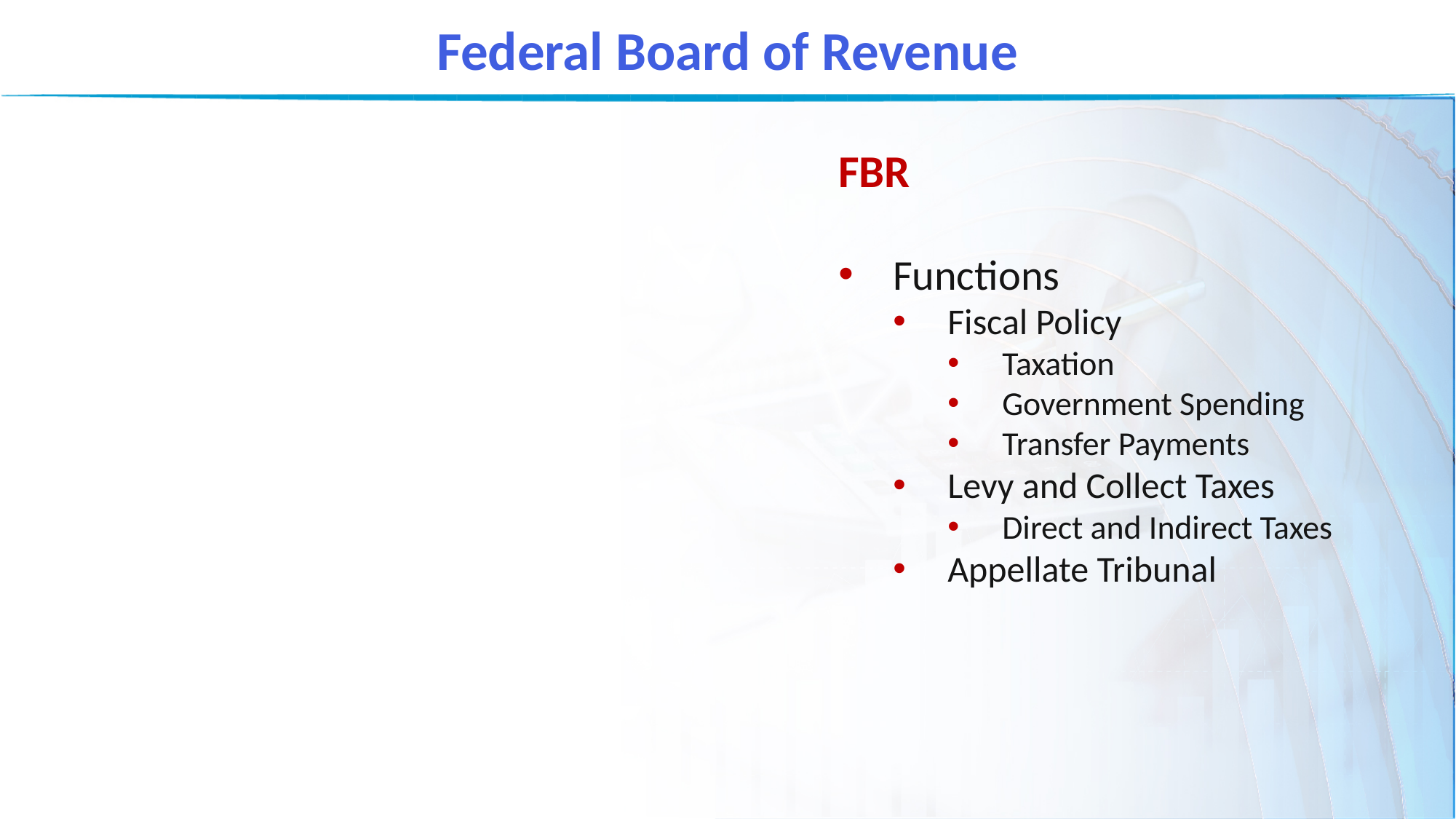

Federal Board of Revenue
FBR

Functions
Fiscal Policy
Taxation
Government Spending
Transfer Payments
Levy and Collect Taxes
Direct and Indirect Taxes
Appellate Tribunal